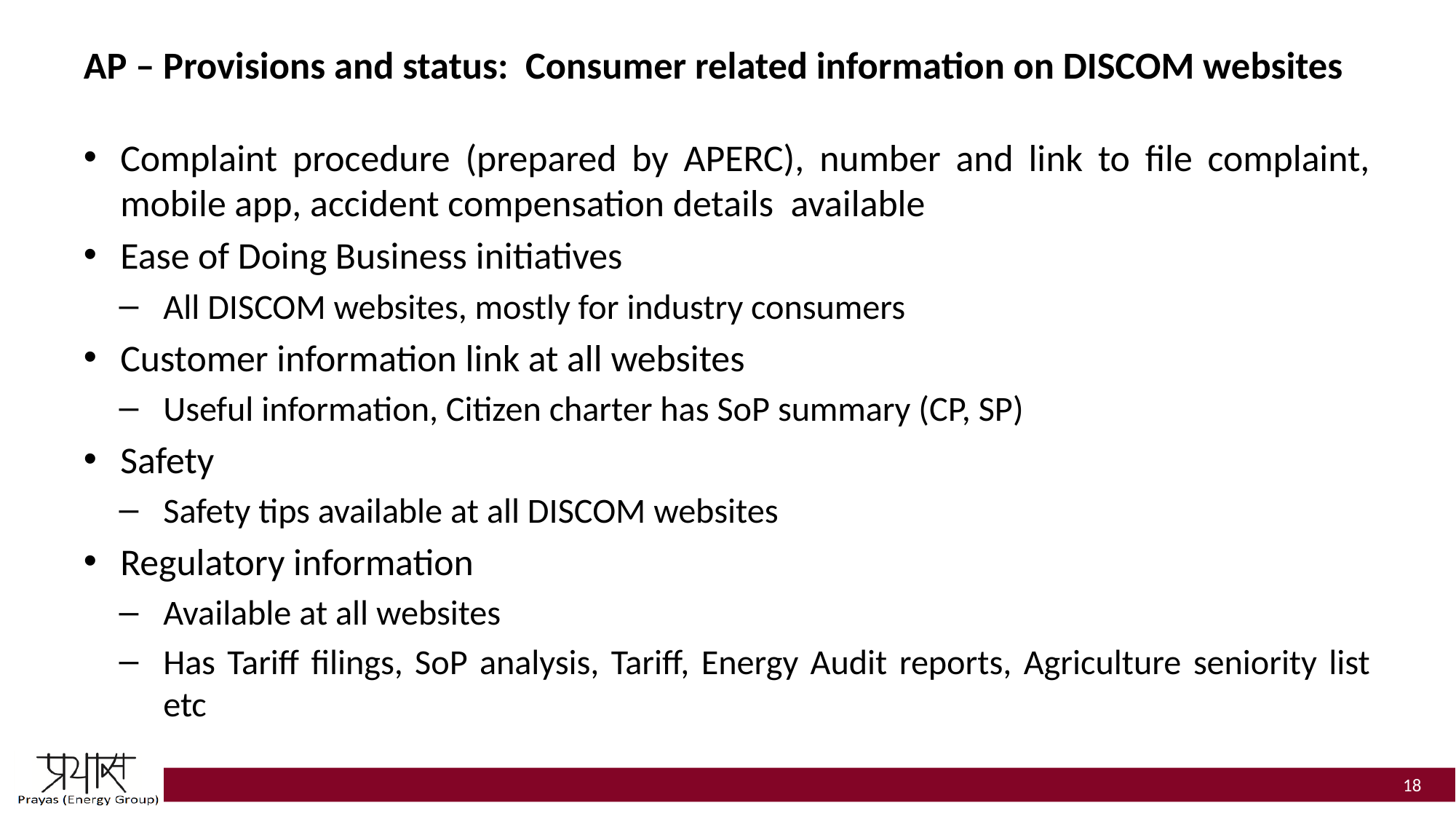

# AP – Provisions and status:  Consumer related information on DISCOM websites
Complaint procedure (prepared by APERC), number and link to file complaint, mobile app, accident compensation details  available
Ease of Doing Business initiatives
All DISCOM websites, mostly for industry consumers
Customer information link at all websites
Useful information, Citizen charter has SoP summary (CP, SP)
Safety
Safety tips available at all DISCOM websites
Regulatory information
Available at all websites
Has Tariff filings, SoP analysis, Tariff, Energy Audit reports, Agriculture seniority list etc

18